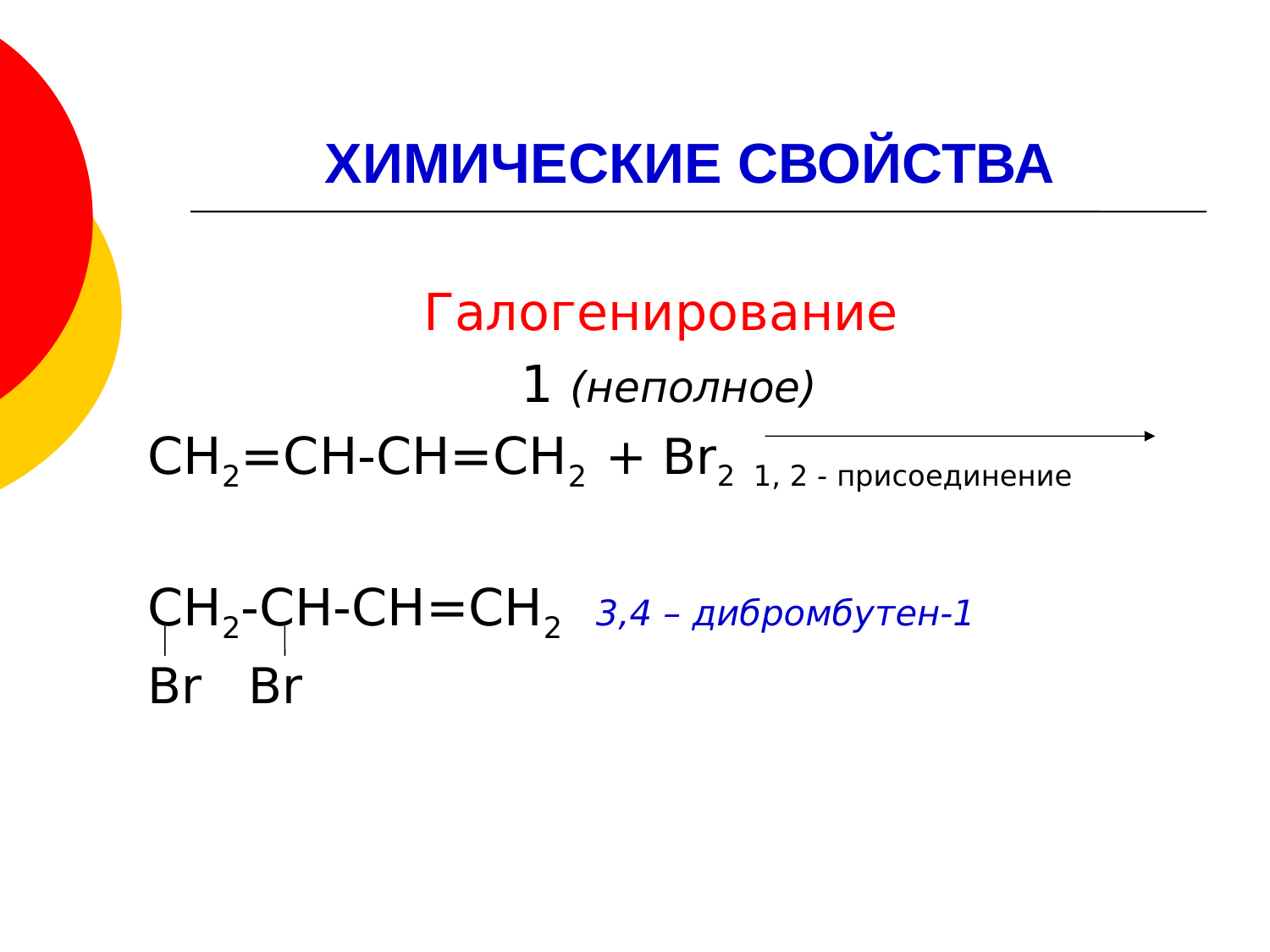

# ХИМИЧЕСКИЕ СВОЙСТВА
Галогенирование
 1 (неполное)
СН2=СН-СН=СН2  + Br2  1, 2 - присоединение

СН2-СН-СН=СН2   3,4 – дибромбутен-1
Br   Br